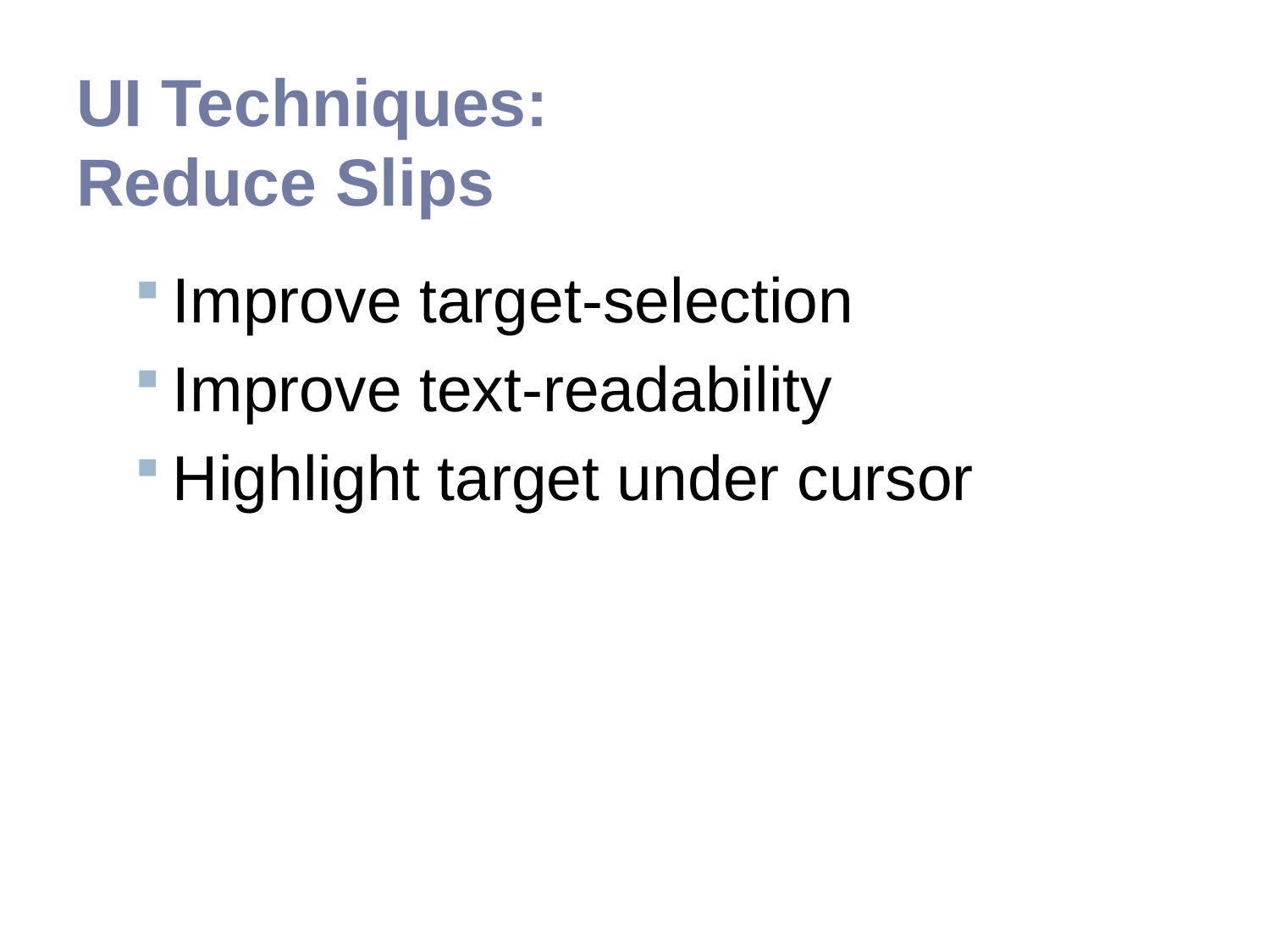

# UI Techniques: Reduce Slips
Improve target-selection
Improve text-readability
Highlight target under cursor